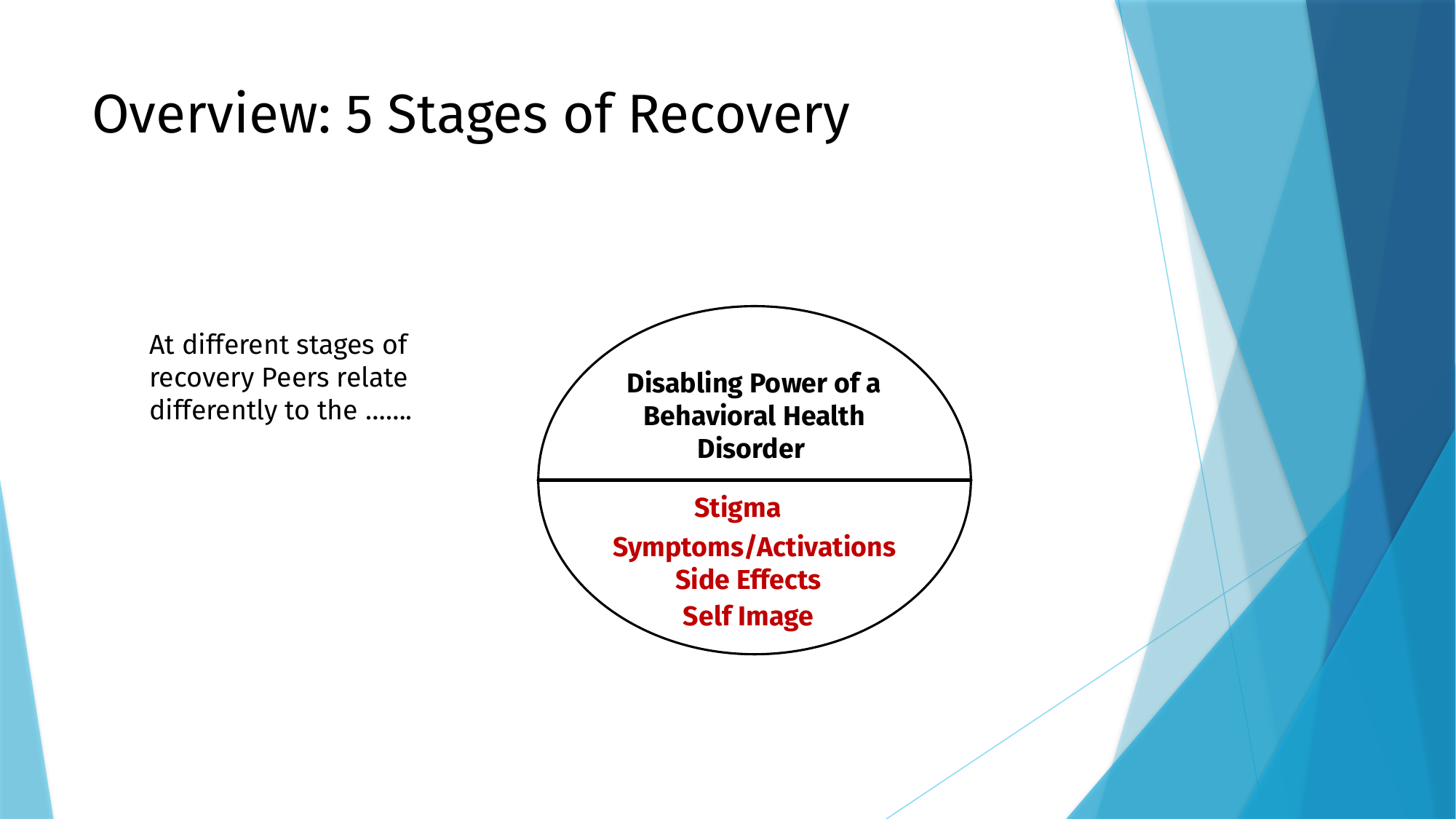

# Overview: 5 Stages of Recovery

Disabling Power of a Behavioral Health Disorder

Symptoms/Activations

At different stages of recovery Peers relate differently to the …….
Stigma
Side Effects
Self Image